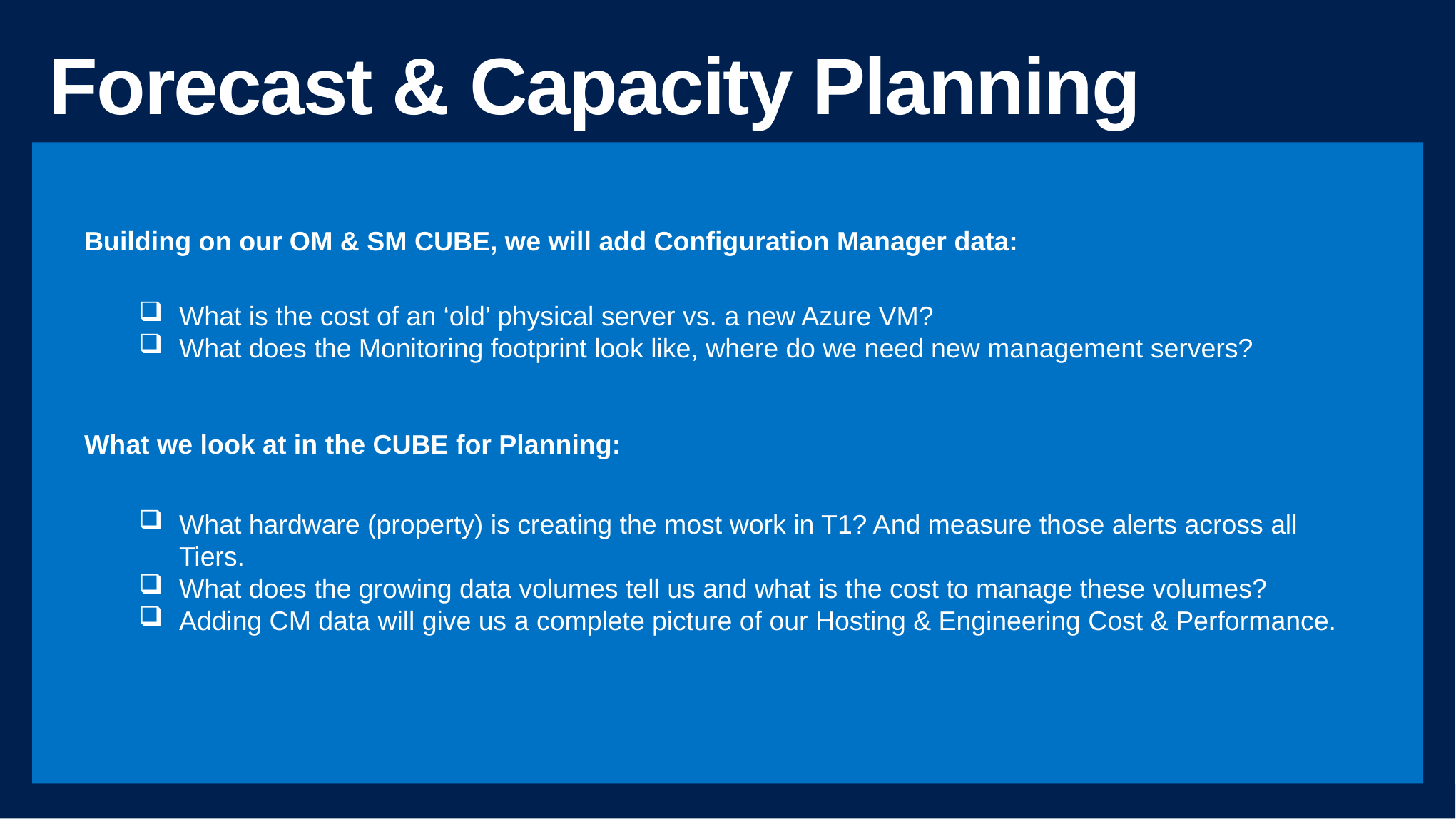

# Forecast & Capacity Planning

Building on our OM & SM CUBE, we will add Configuration Manager data:

What is the cost of an ‘old’ physical server vs. a new Azure VM?
What does the Monitoring footprint look like, where do we need new management servers?

What we look at in the CUBE for Planning:

What hardware (property) is creating the most work in T1? And measure those alerts across all Tiers.
What does the growing data volumes tell us and what is the cost to manage these volumes?
Adding CM data will give us a complete picture of our Hosting & Engineering Cost & Performance.